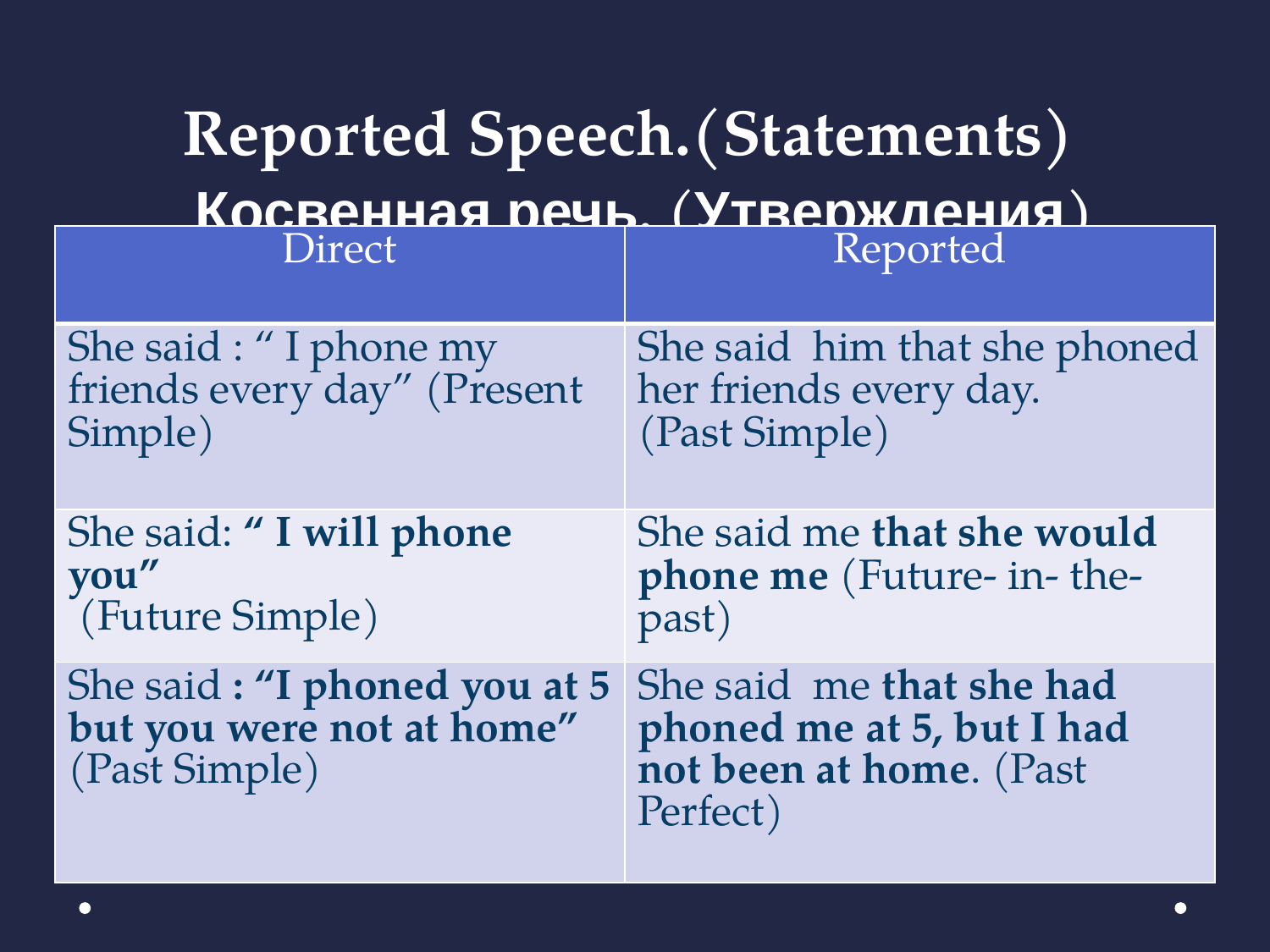

# Reported Speech.(Statements) Косвенная речь. (Утверждения)
| Direct | Reported |
| --- | --- |
| She said : “ I phone my friends every day” (Present Simple) | She said him that she phoned her friends every day. (Past Simple) |
| She said: “ I will phone you” (Future Simple) | She said me that she would phone me (Future- in- the- past) |
| She said : “I phoned you at 5 but you were not at home” (Past Simple) | She said me that she had phoned me at 5, but I had not been at home. (Past Perfect) |